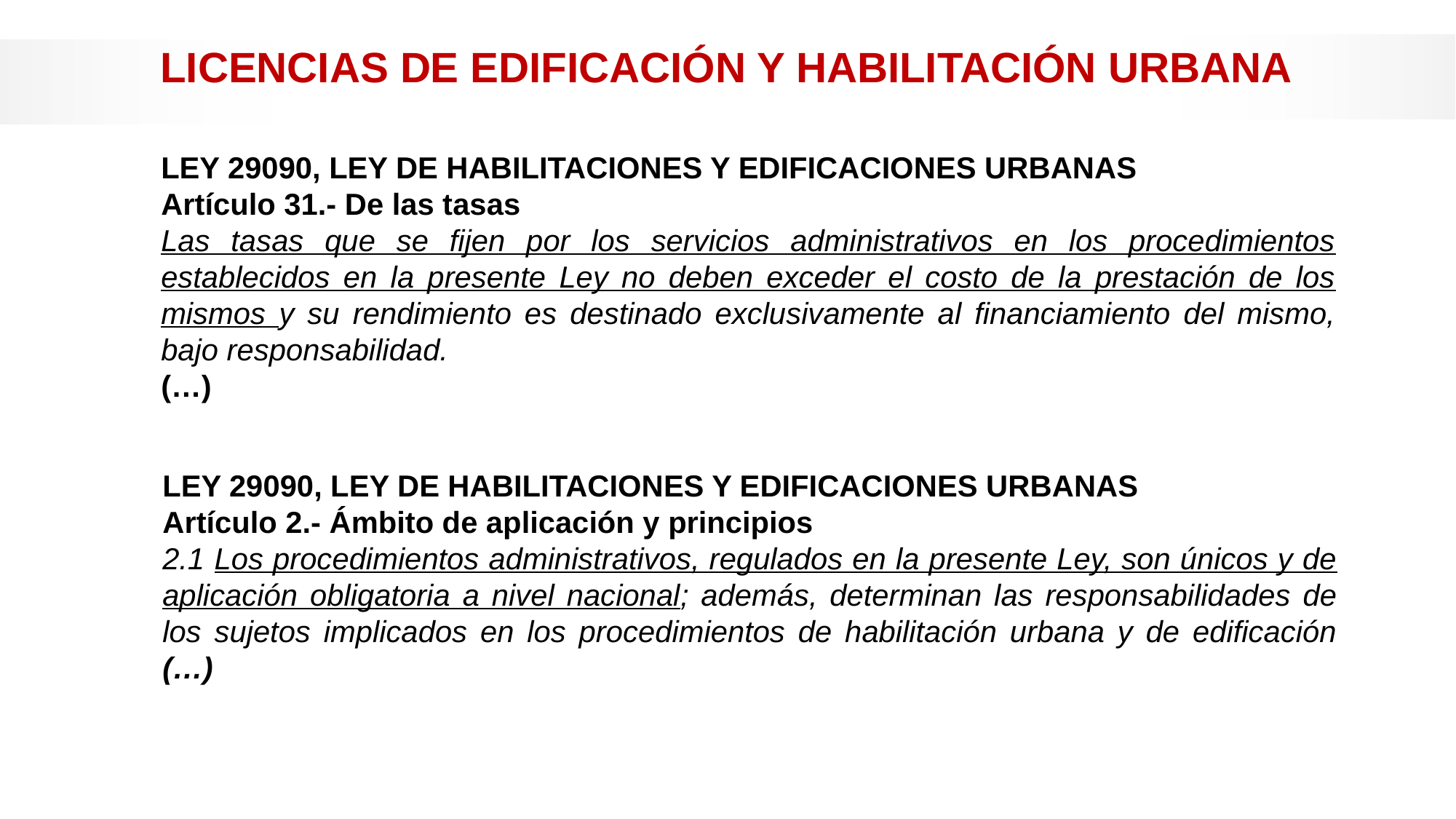

LICENCIAS DE EDIFICACIÓN Y HABILITACIÓN URBANA

LEY 29090, LEY DE HABILITACIONES Y EDIFICACIONES URBANAS
Artículo 31.- De las tasas
Las tasas que se fijen por los servicios administrativos en los procedimientos establecidos en la presente Ley no deben exceder el costo de la prestación de los mismos y su rendimiento es destinado exclusivamente al financiamiento del mismo, bajo responsabilidad.
(…)

LEY 29090, LEY DE HABILITACIONES Y EDIFICACIONES URBANAS
Artículo 2.- Ámbito de aplicación y principios
2.1 Los procedimientos administrativos, regulados en la presente Ley, son únicos y de aplicación obligatoria a nivel nacional; además, determinan las responsabilidades de los sujetos implicados en los procedimientos de habilitación urbana y de edificación (…)